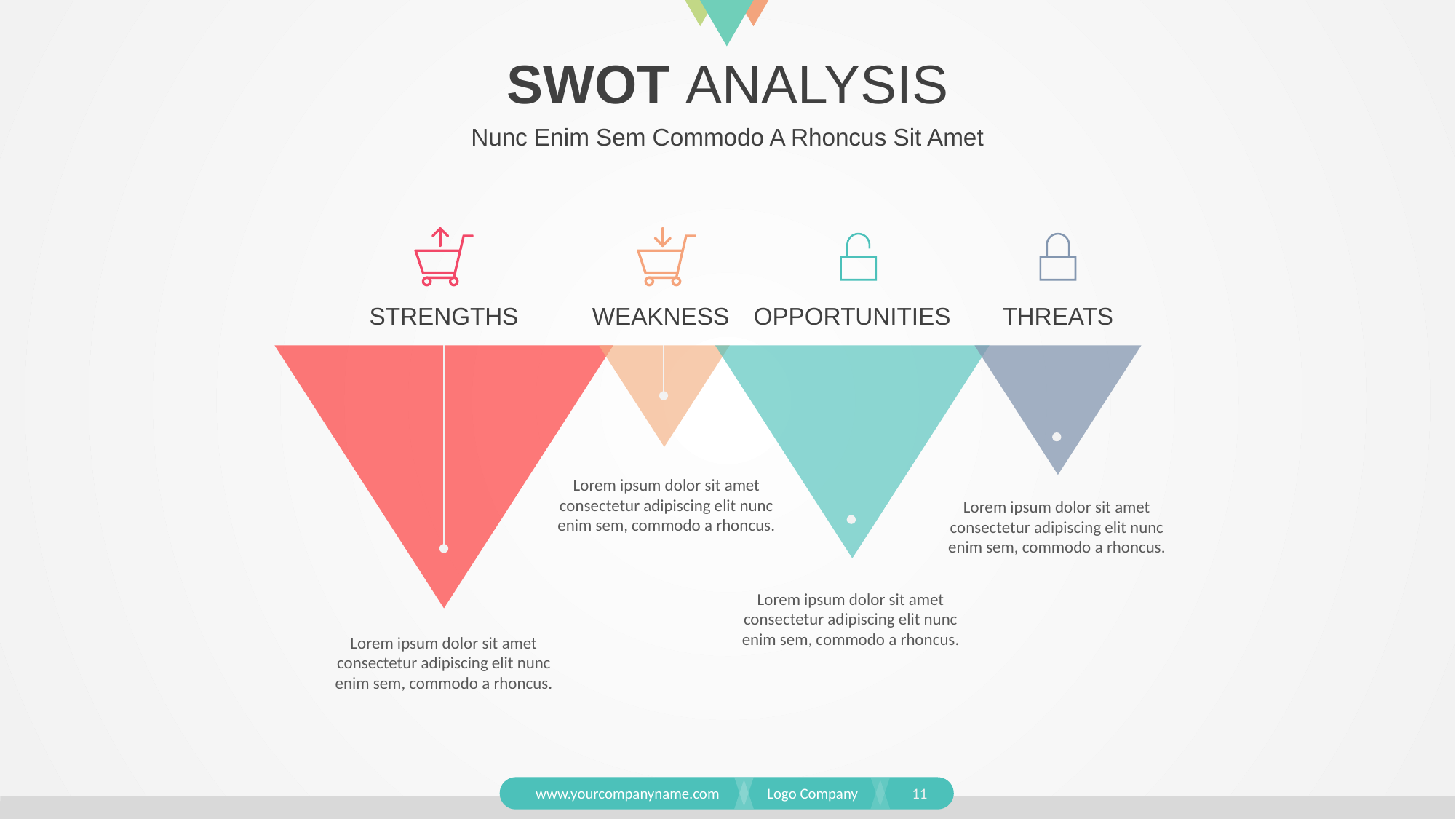

# SWOT ANALYSIS
Nunc Enim Sem Commodo A Rhoncus Sit Amet

STRENGTHS

WEAKNESS

OPPORTUNITIES

THREATS

Lorem ipsum dolor sit amet consectetur adipiscing elit nunc enim sem, commodo a rhoncus.
Lorem ipsum dolor sit amet consectetur adipiscing elit nunc enim sem, commodo a rhoncus.
Lorem ipsum dolor sit amet consectetur adipiscing elit nunc enim sem, commodo a rhoncus.
Lorem ipsum dolor sit amet consectetur adipiscing elit nunc enim sem, commodo a rhoncus.
11